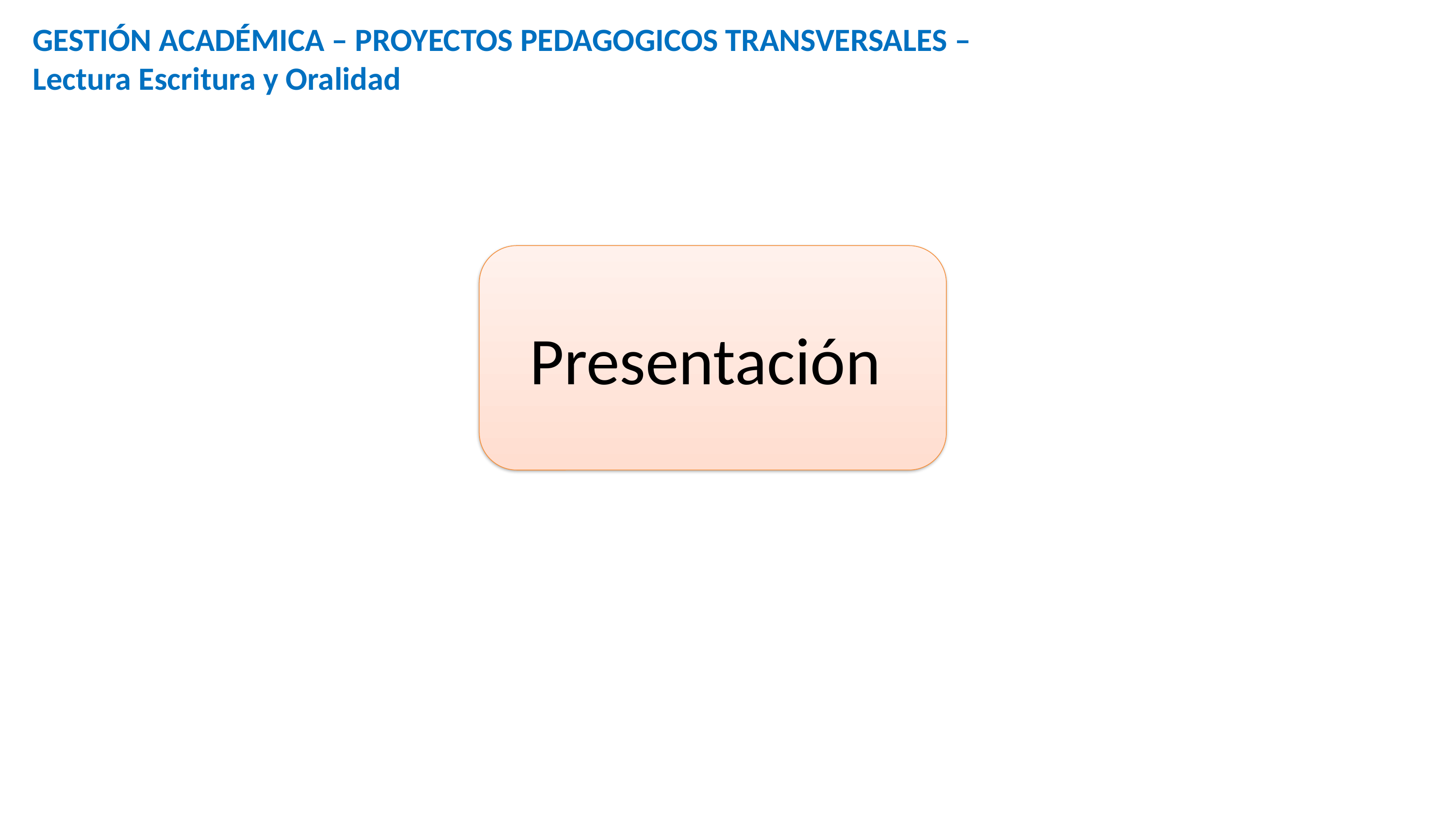

GESTIÓN ACADÉMICA – PROYECTOS PEDAGOGICOS TRANSVERSALES –
Lectura Escritura y Oralidad
Presentación